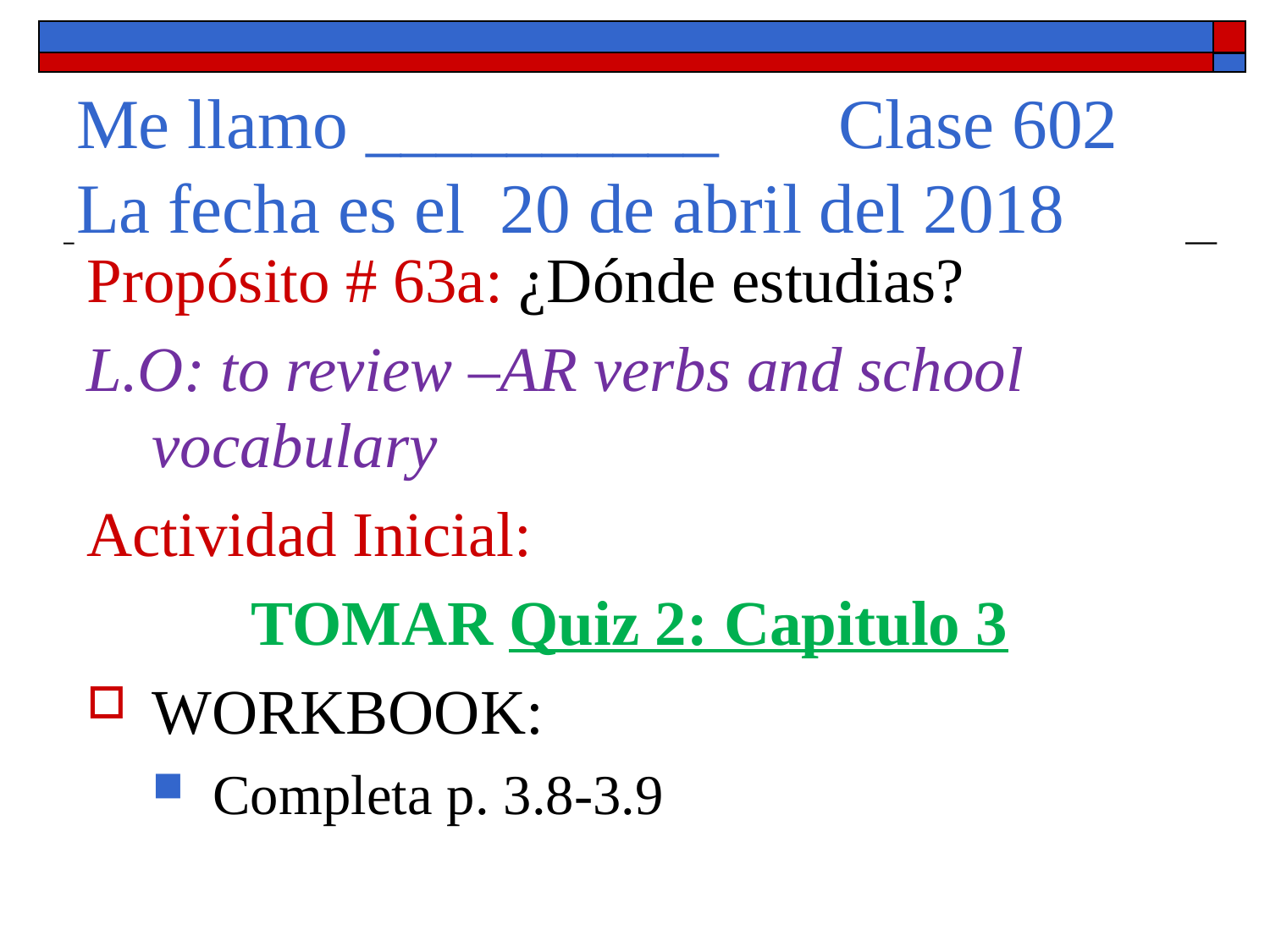

# Me llamo __________	Clase 602 La fecha es el  20 de abril del 2018
Propósito # 63a: ¿Dónde estudias?
L.O: to review –AR verbs and school vocabulary
Actividad Inicial:
TOMAR Quiz 2: Capitulo 3
WORKBOOK:
Completa p. 3.8-3.9